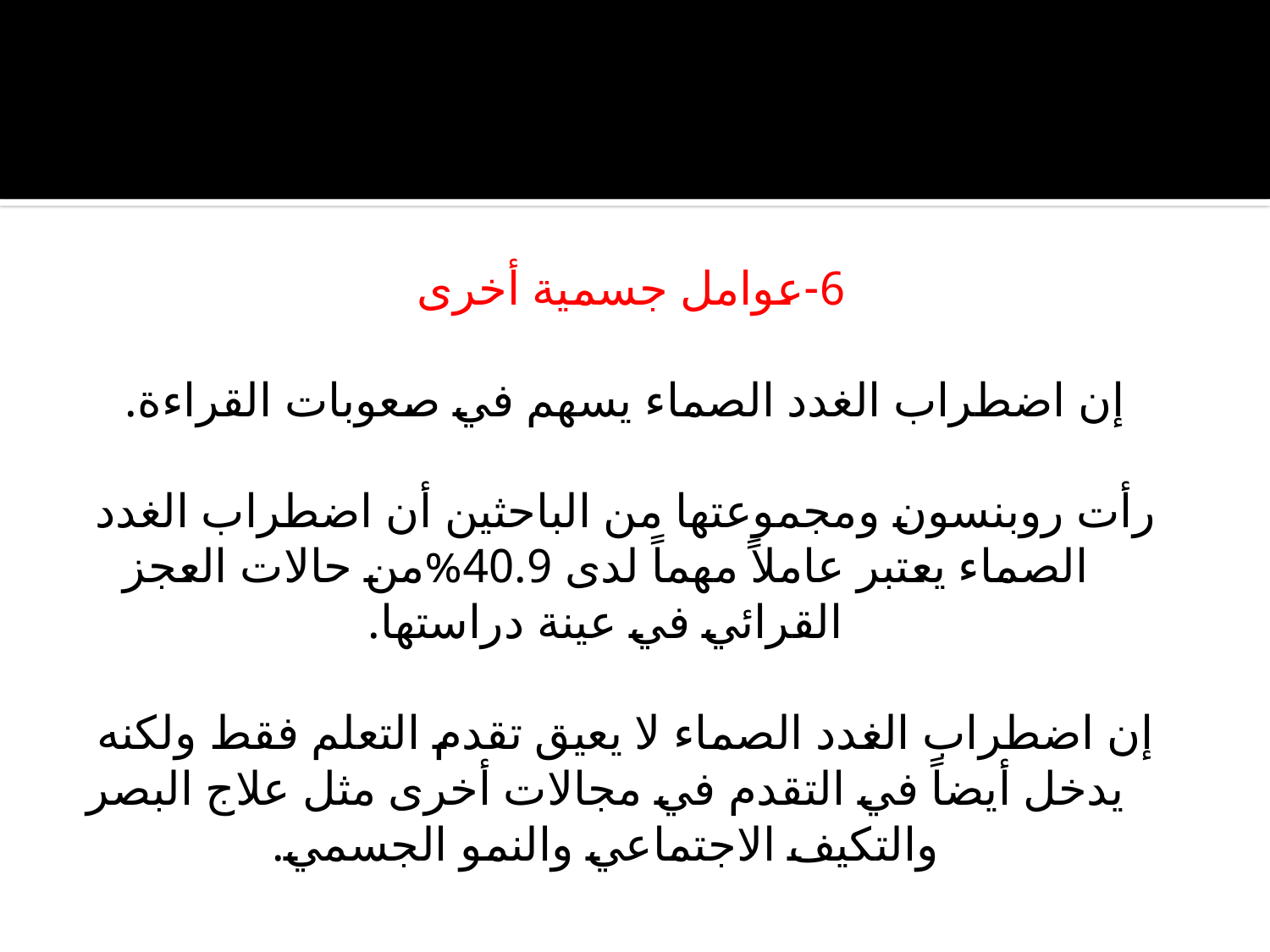

#
6-عوامل جسمية أخرى

إن اضطراب الغدد الصماء يسهم في صعوبات القراءة.

رأت روبنسون ومجموعتها من الباحثين أن اضطراب الغدد الصماء يعتبر عاملاً مهماً لدى 40.9%من حالات العجز القرائي في عينة دراستها.

إن اضطراب الغدد الصماء لا يعيق تقدم التعلم فقط ولكنه يدخل أيضاً في التقدم في مجالات أخرى مثل علاج البصر والتكيف الاجتماعي والنمو الجسمي.